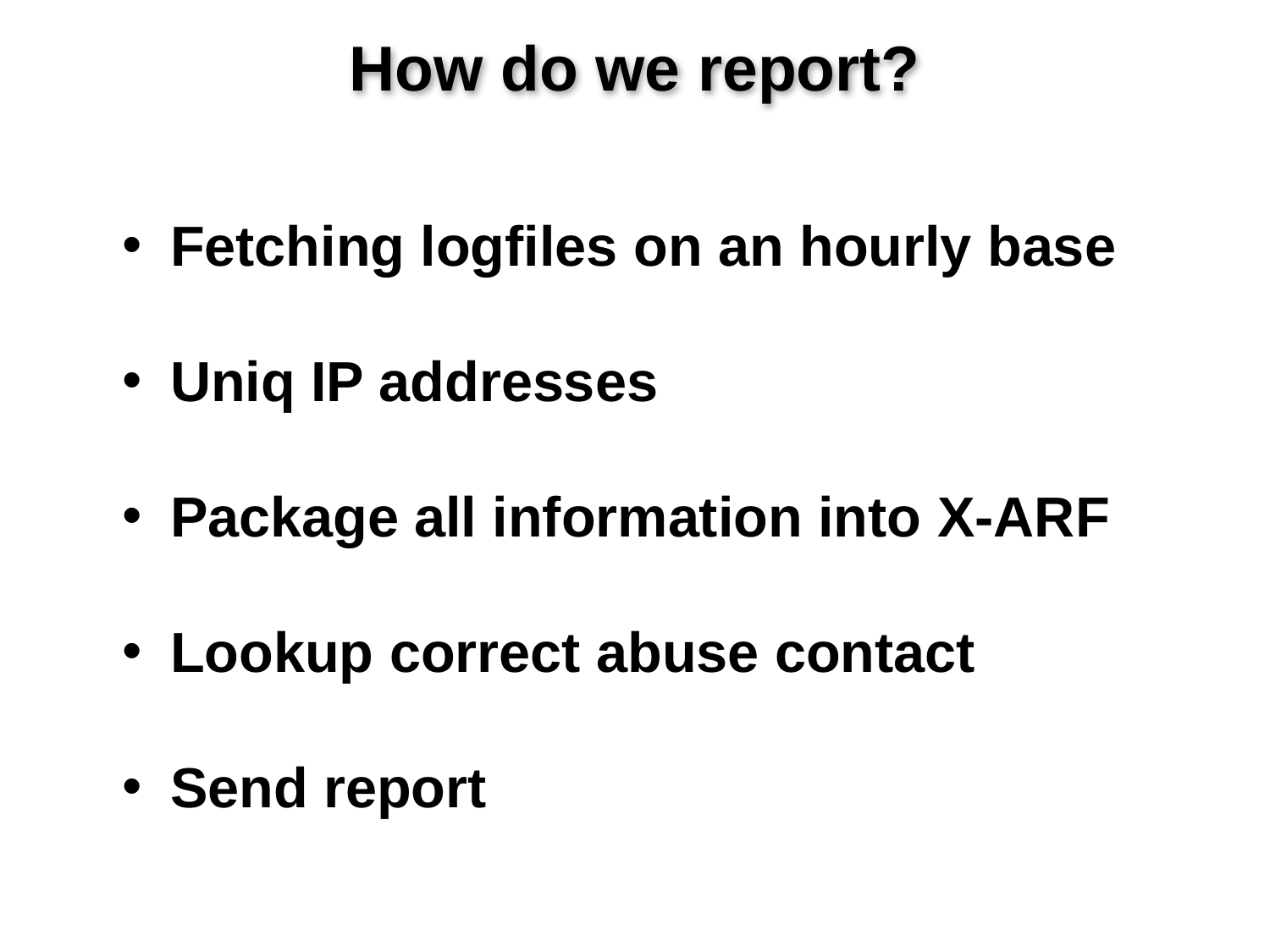

How do we report?

Fetching logfiles on an hourly base

Uniq IP addresses

Package all information into X-ARF

Lookup correct abuse contact

Send report